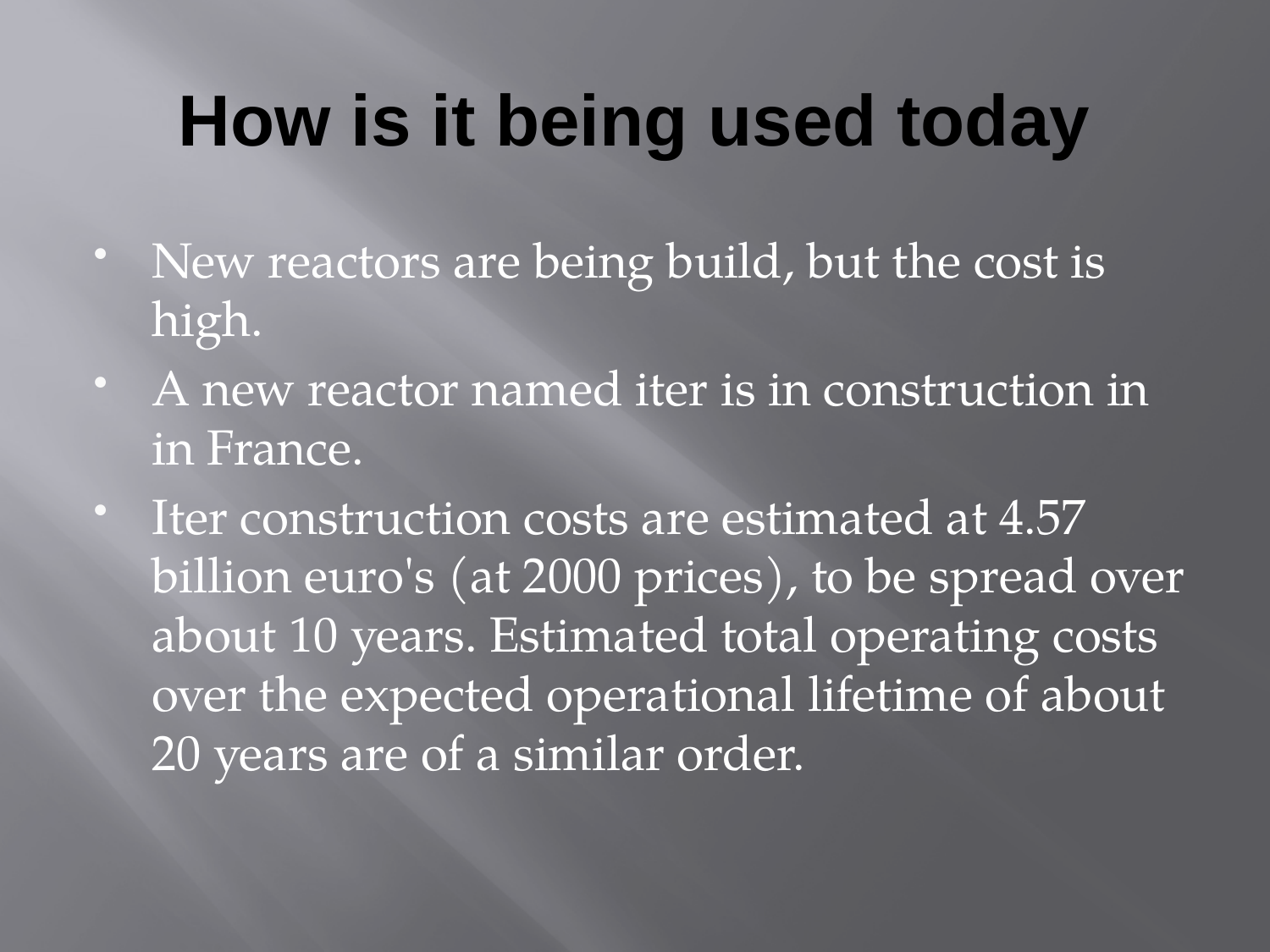

# How is it being used today
New reactors are being build, but the cost is high.
A new reactor named iter is in construction in in France.
Iter construction costs are estimated at 4.57 billion euro's (at 2000 prices), to be spread over about 10 years. Estimated total operating costs over the expected operational lifetime of about 20 years are of a similar order.